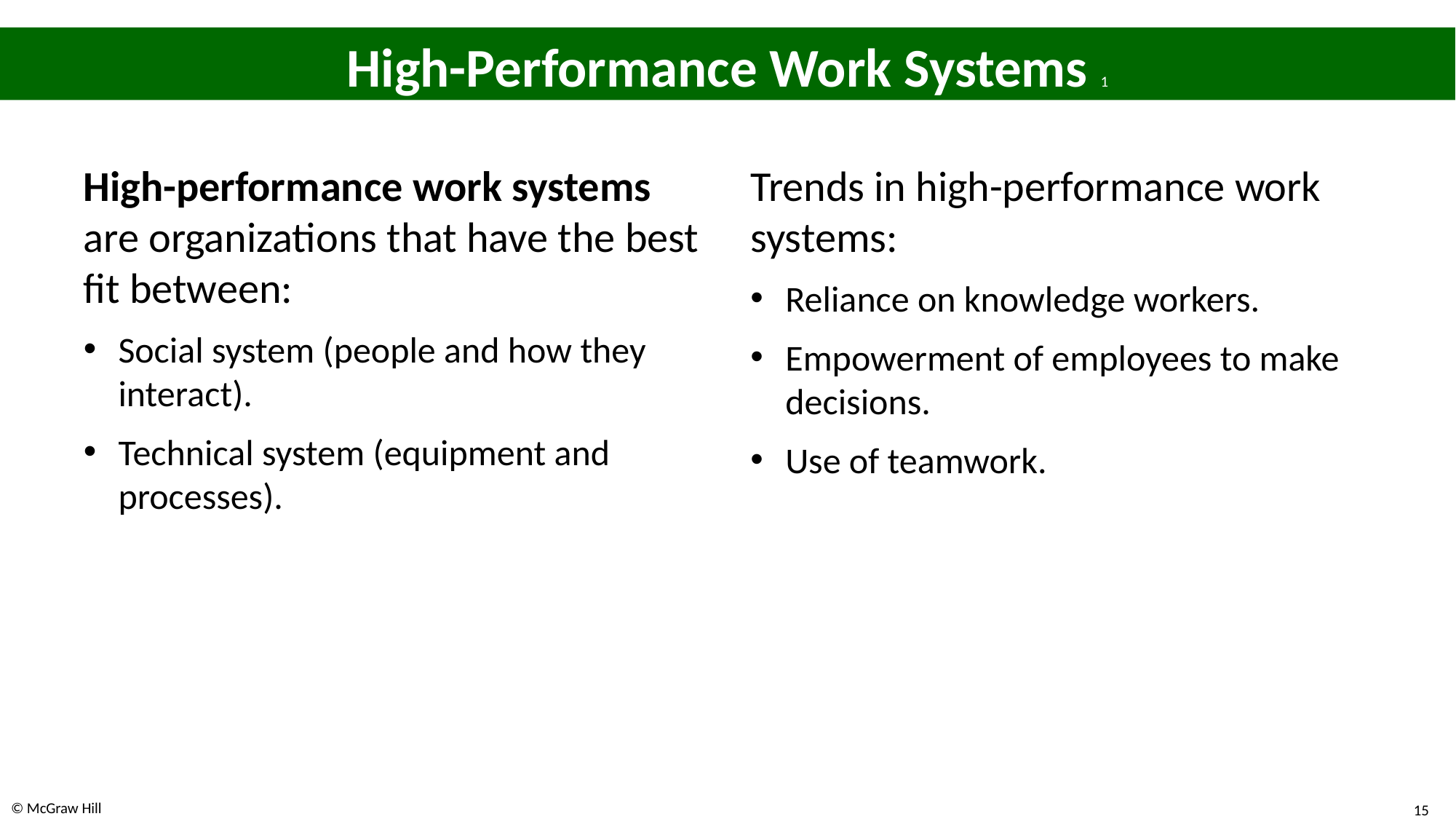

# High-Performance Work Systems 1
Trends in high-performance work systems:
Reliance on knowledge workers.
Empowerment of employees to make decisions.
Use of teamwork.
High-performance work systems are organizations that have the best fit between:
Social system (people and how they interact).
Technical system (equipment and processes).